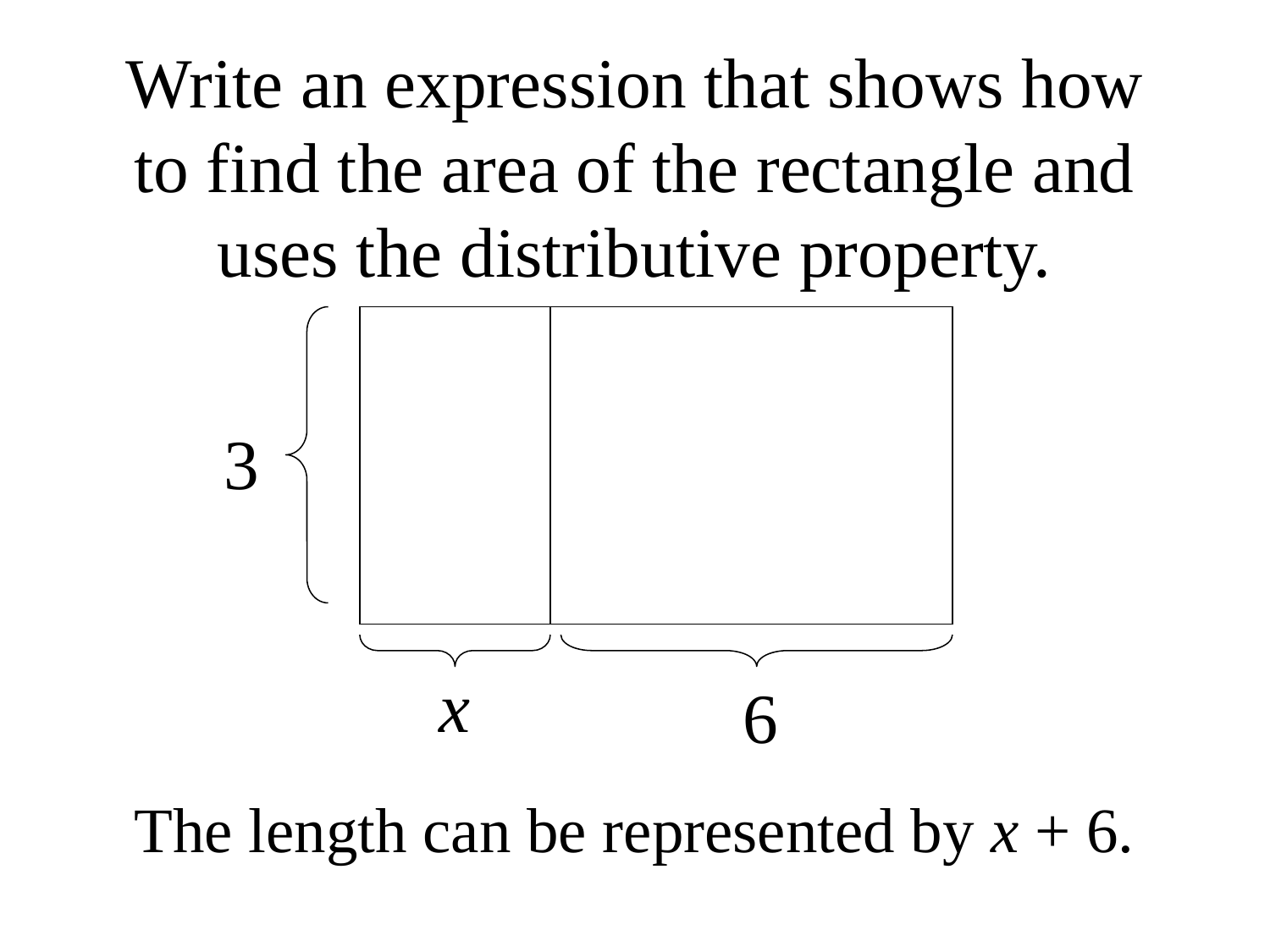

# Write an expression that shows how to find the area of the rectangle and uses the distributive property.

3

x
   6
The length can be represented by x + 6.